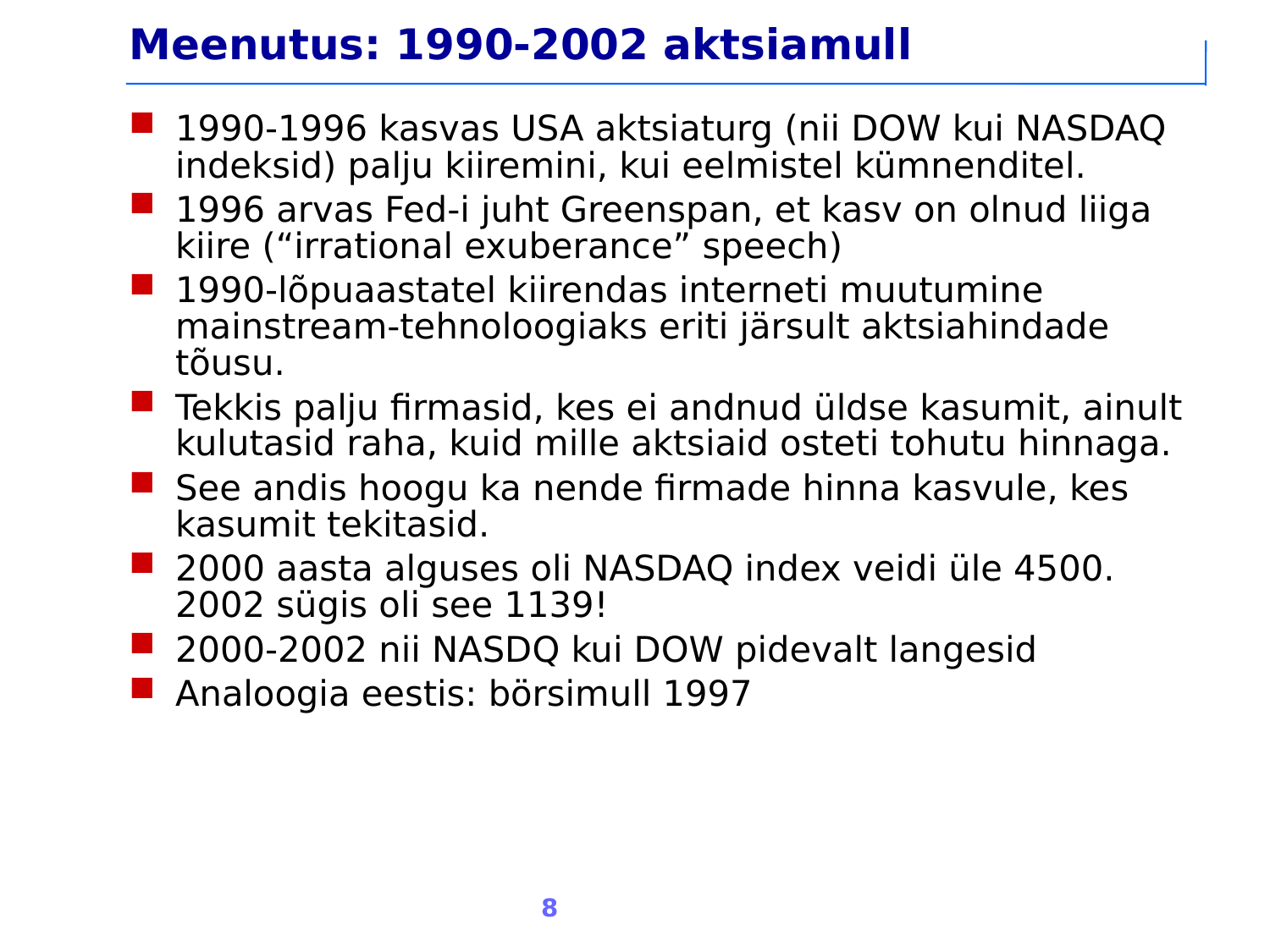

Meenutus: 1990-2002 aktsiamull

1990-1996 kasvas USA aktsiaturg (nii DOW kui NASDAQ indeksid) palju kiiremini, kui eelmistel kümnenditel.
1996 arvas Fed-i juht Greenspan, et kasv on olnud liiga kiire (“irrational exuberance” speech)‏
1990-lõpuaastatel kiirendas interneti muutumine mainstream-tehnoloogiaks eriti järsult aktsiahindade tõusu.
Tekkis palju firmasid, kes ei andnud üldse kasumit, ainult kulutasid raha, kuid mille aktsiaid osteti tohutu hinnaga.
See andis hoogu ka nende firmade hinna kasvule, kes kasumit tekitasid.
2000 aasta alguses oli NASDAQ index veidi üle 4500. 2002 sügis oli see 1139!
2000-2002 nii NASDQ kui DOW pidevalt langesid
Analoogia eestis: börsimull 1997